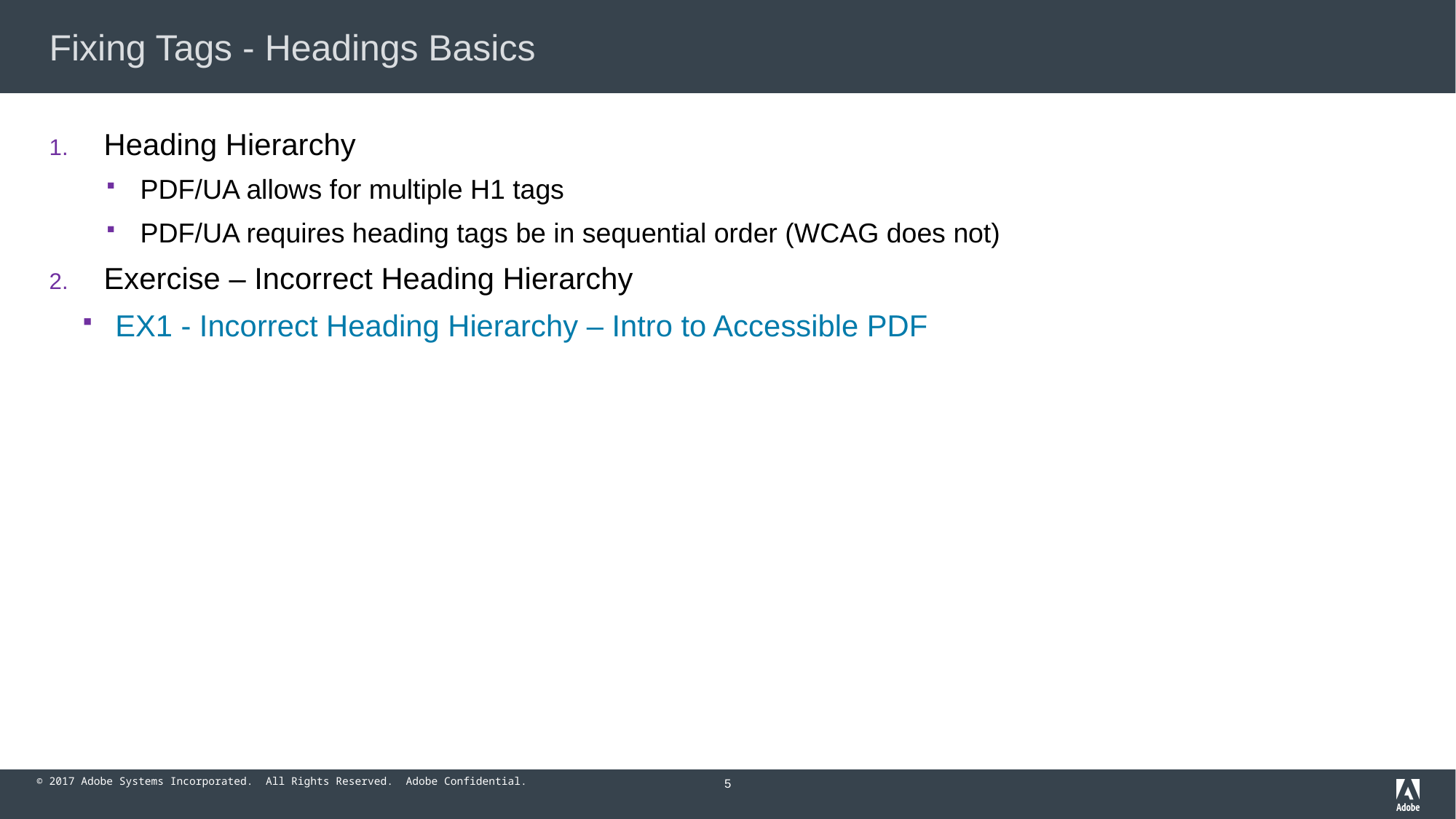

# Fixing Tags - Headings Basics
Heading Hierarchy
PDF/UA allows for multiple H1 tags
PDF/UA requires heading tags be in sequential order (WCAG does not)
Exercise – Incorrect Heading Hierarchy
EX1 - Incorrect Heading Hierarchy – Intro to Accessible PDF
5